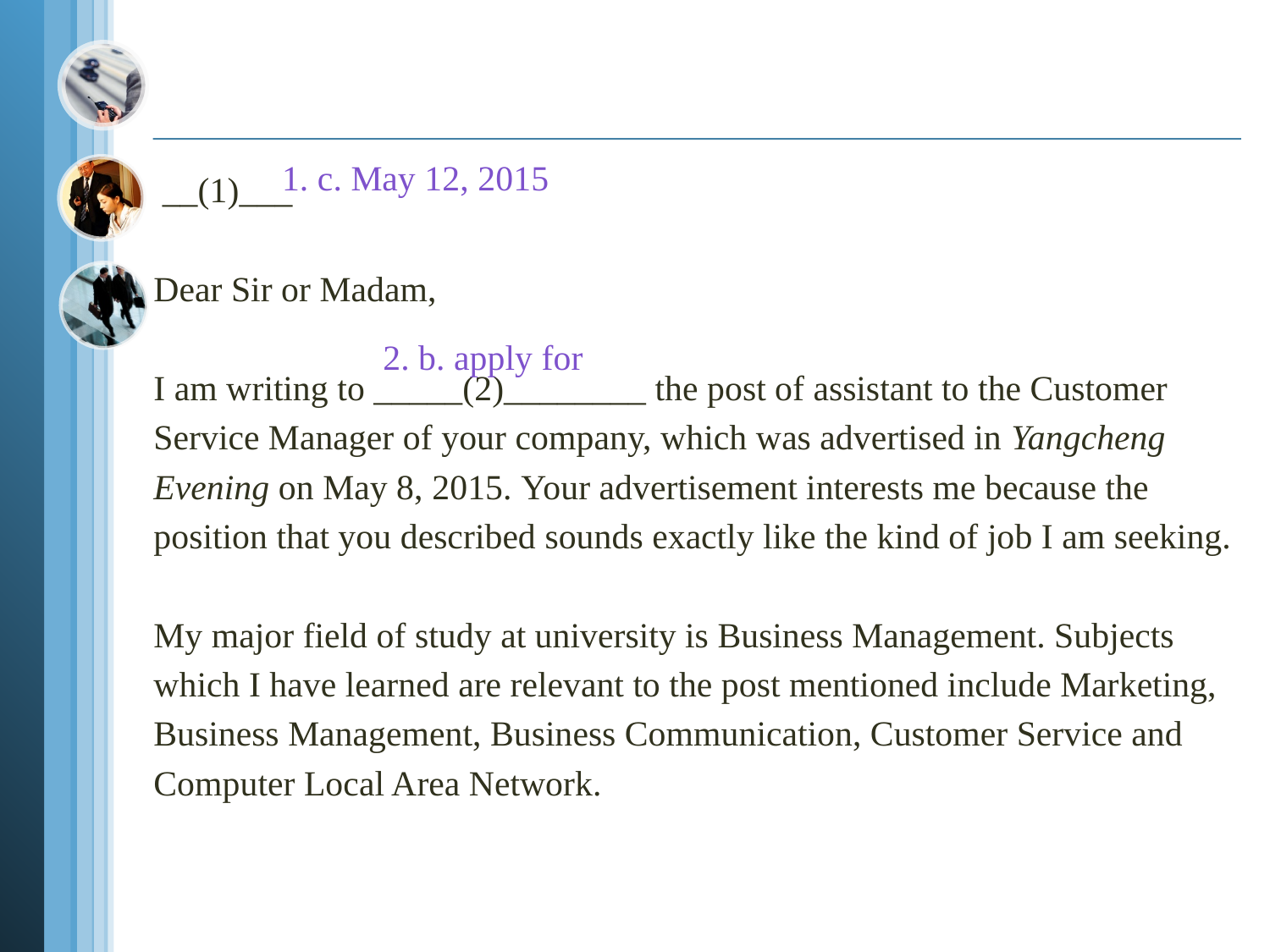

1. c. May 12, 2015
 __(1)___

Dear Sir or Madam,

I am writing to _____(2)________ the post of assistant to the Customer
Service Manager of your company, which was advertised in Yangcheng
Evening on May 8, 2015. Your advertisement interests me because the
position that you described sounds exactly like the kind of job I am seeking.

My major field of study at university is Business Management. Subjects
which I have learned are relevant to the post mentioned include Marketing,
Business Management, Business Communication, Customer Service and
Computer Local Area Network.
 2. b. apply for